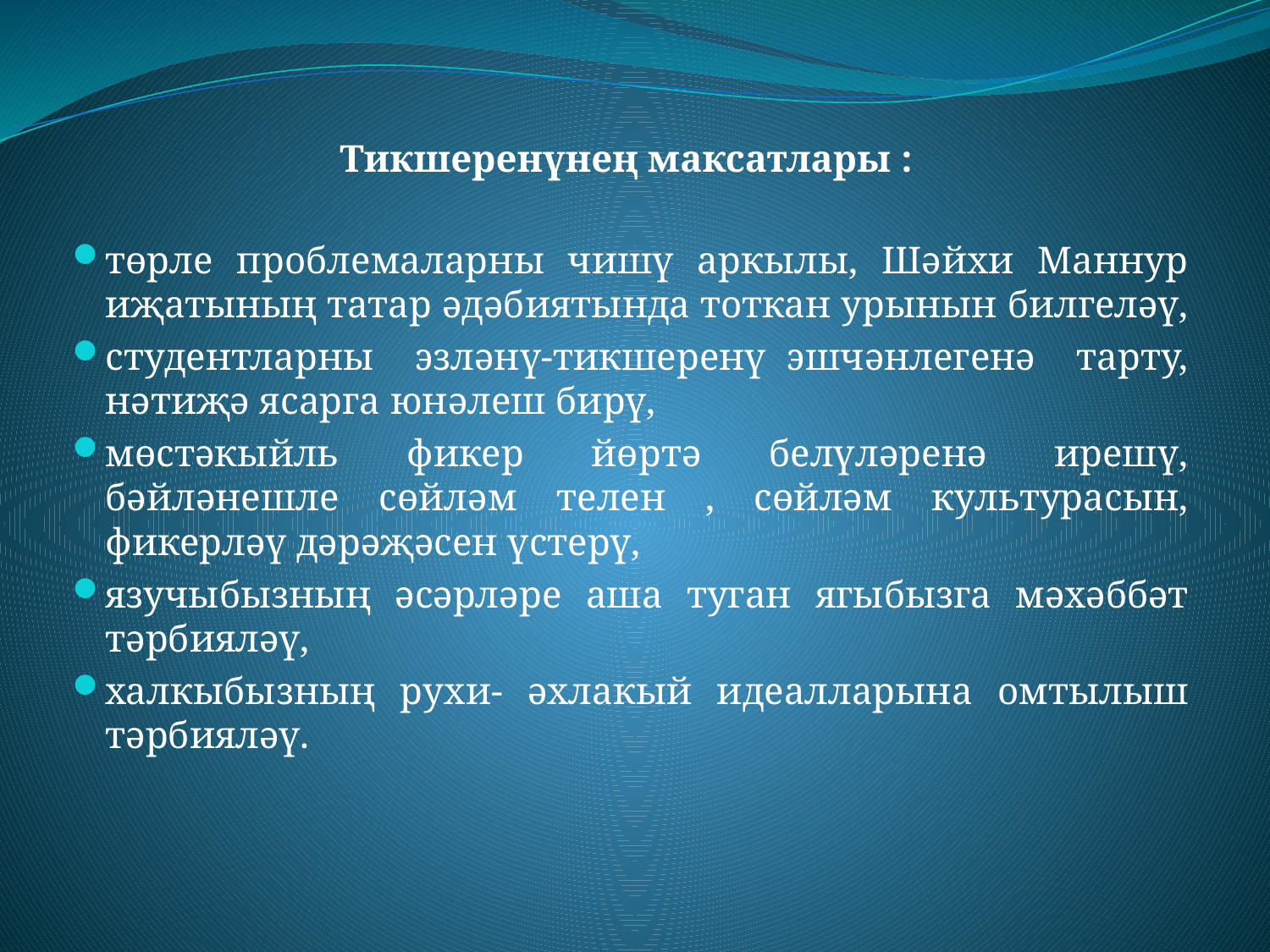

Тикшеренүнең максатлары :

төрле проблемаларны чишү аркылы, Шәйхи Маннур иҗатының татар әдәбиятында тоткан урынын билгеләү,
студентларны  эзләнү-тикшеренү эшчәнлегенә  тарту, нәтиҗә ясарга юнәлеш бирү,
мөстәкыйль фикер йөртә белүләренә ирешү, бәйләнешле сөйләм телен , сөйләм культурасын, фикерләү дәрәҗәсен үстерү,
язучыбызның әсәрләре аша туган ягыбызга мәхәббәт тәрбияләү,
халкыбызның рухи- әхлакый идеалларына омтылыш тәрбияләү.